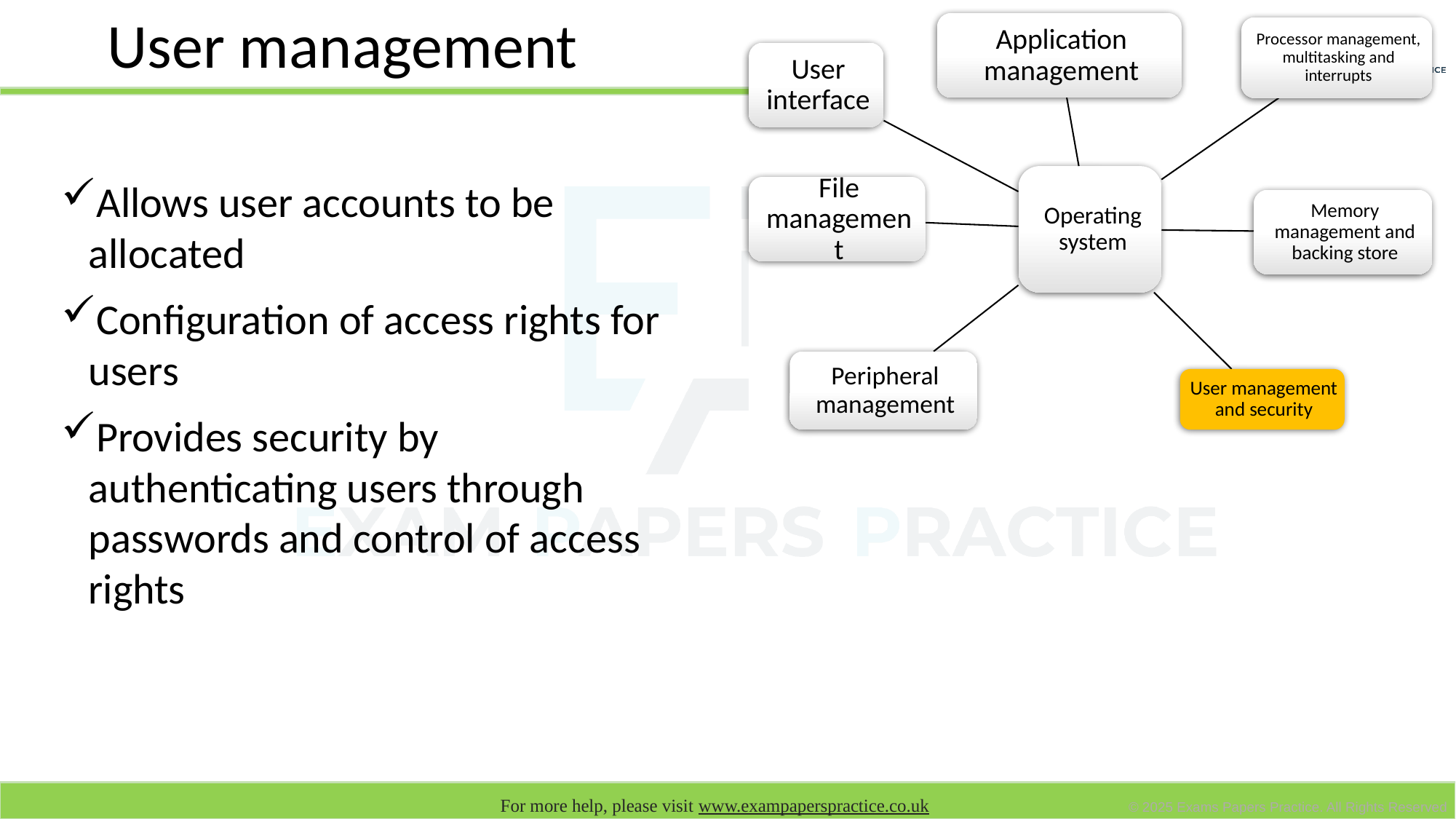

# User management
Operating system
Application management
Processor management, multitasking and interrupts
Memory management and backing store
User management and security
Peripheral management
File management
User interface
Allows user accounts to be allocated
Configuration of access rights for users
Provides security by authenticating users through passwords and control of access rights